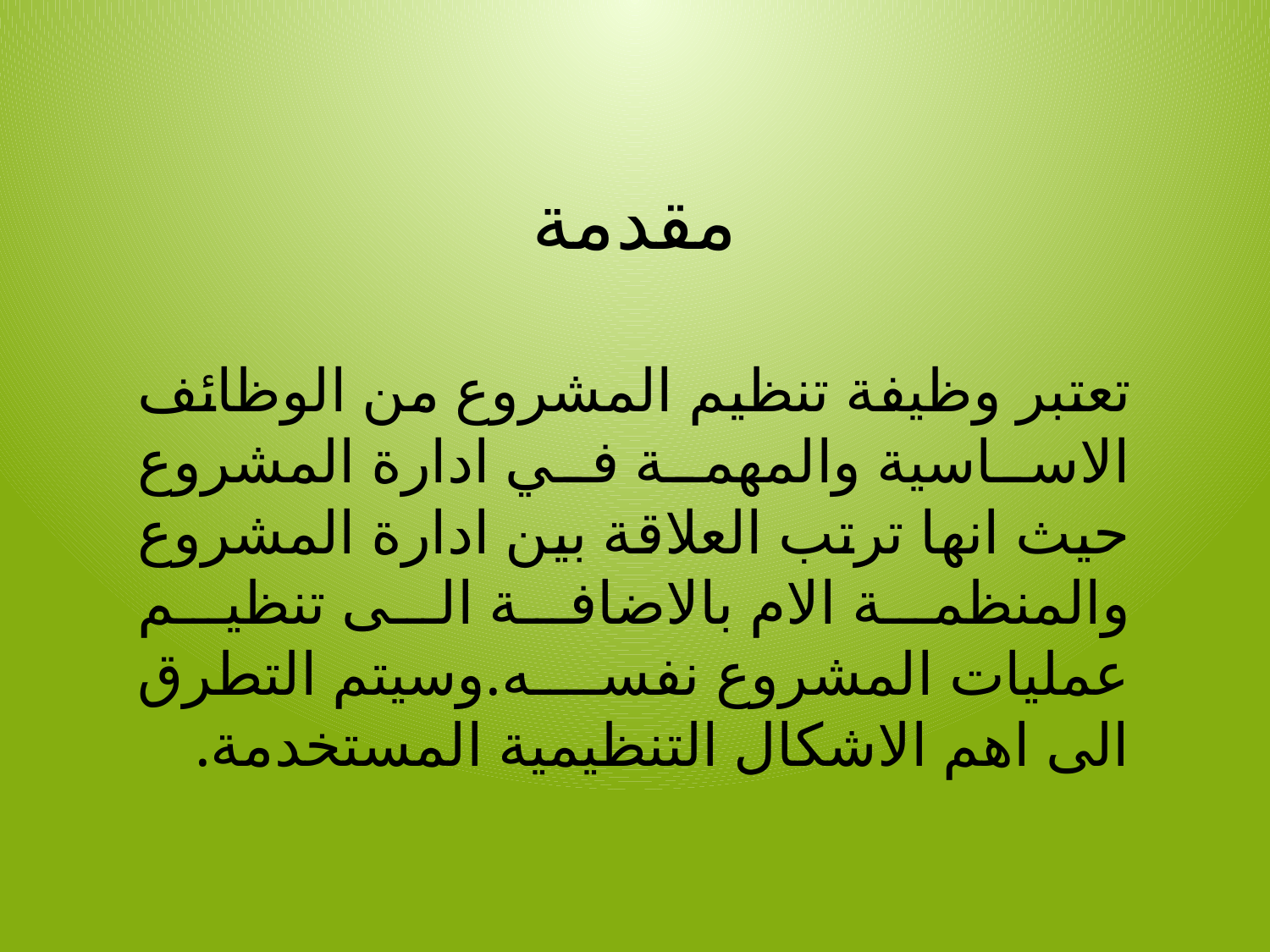

# مقدمة
  تعتبر وظيفة تنظيم المشروع من الوظائف الاساسية والمهمة في ادارة المشروع حيث انها ترتب العلاقة بين ادارة المشروع والمنظمة الام بالاضافة الى تنظيم عمليات المشروع نفسه.وسيتم التطرق الى اهم الاشكال التنظيمية المستخدمة.